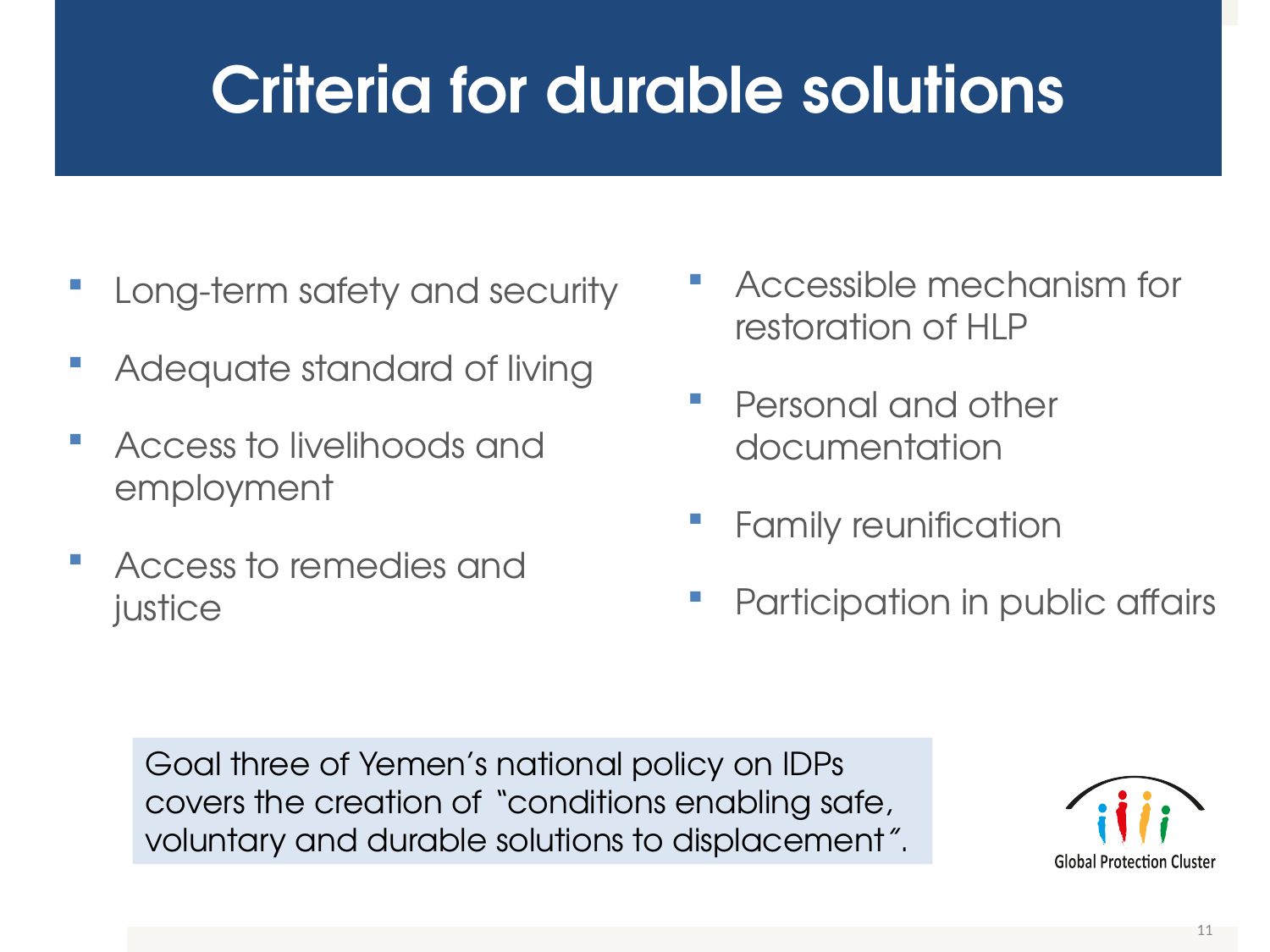

Criteria for durable solutions
Accessible mechanism for restoration of HLP
Personal and other documentation
Family reunification
Participation in public affairs

Long-term safety and security
Adequate standard of living
Access to livelihoods and employment
Access to remedies and justice
Goal three of Yemen’s national policy on IDPs covers the creation of “conditions enabling safe, voluntary and durable solutions to displacement”.